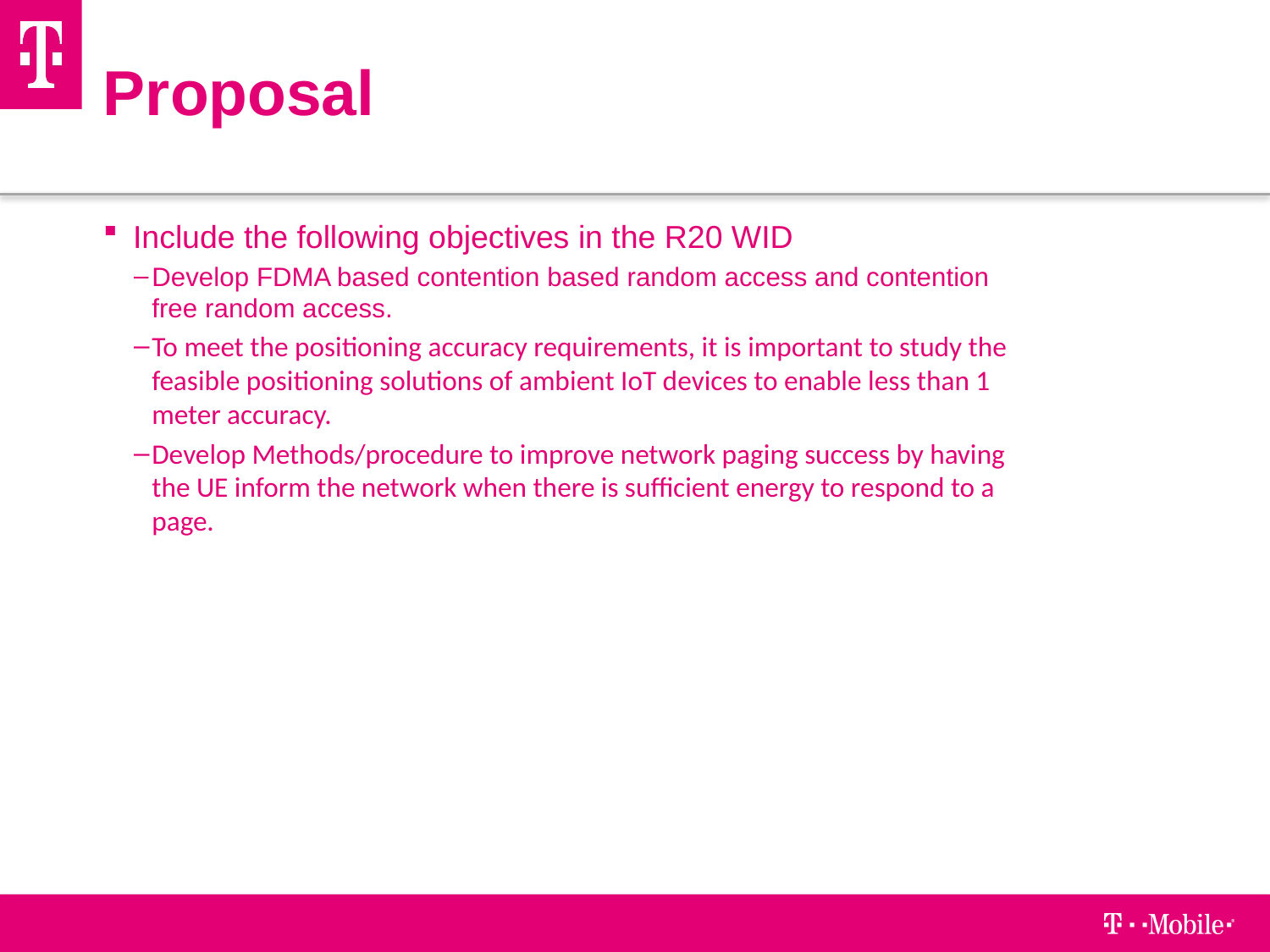

Proposal
Include the following objectives in the R20 WID
Develop FDMA based contention based random access and contention free random access.
To meet the positioning accuracy requirements, it is important to study the feasible positioning solutions of ambient IoT devices to enable less than 1 meter accuracy.
Develop Methods/procedure to improve network paging success by having the UE inform the network when there is sufficient energy to respond to a page.